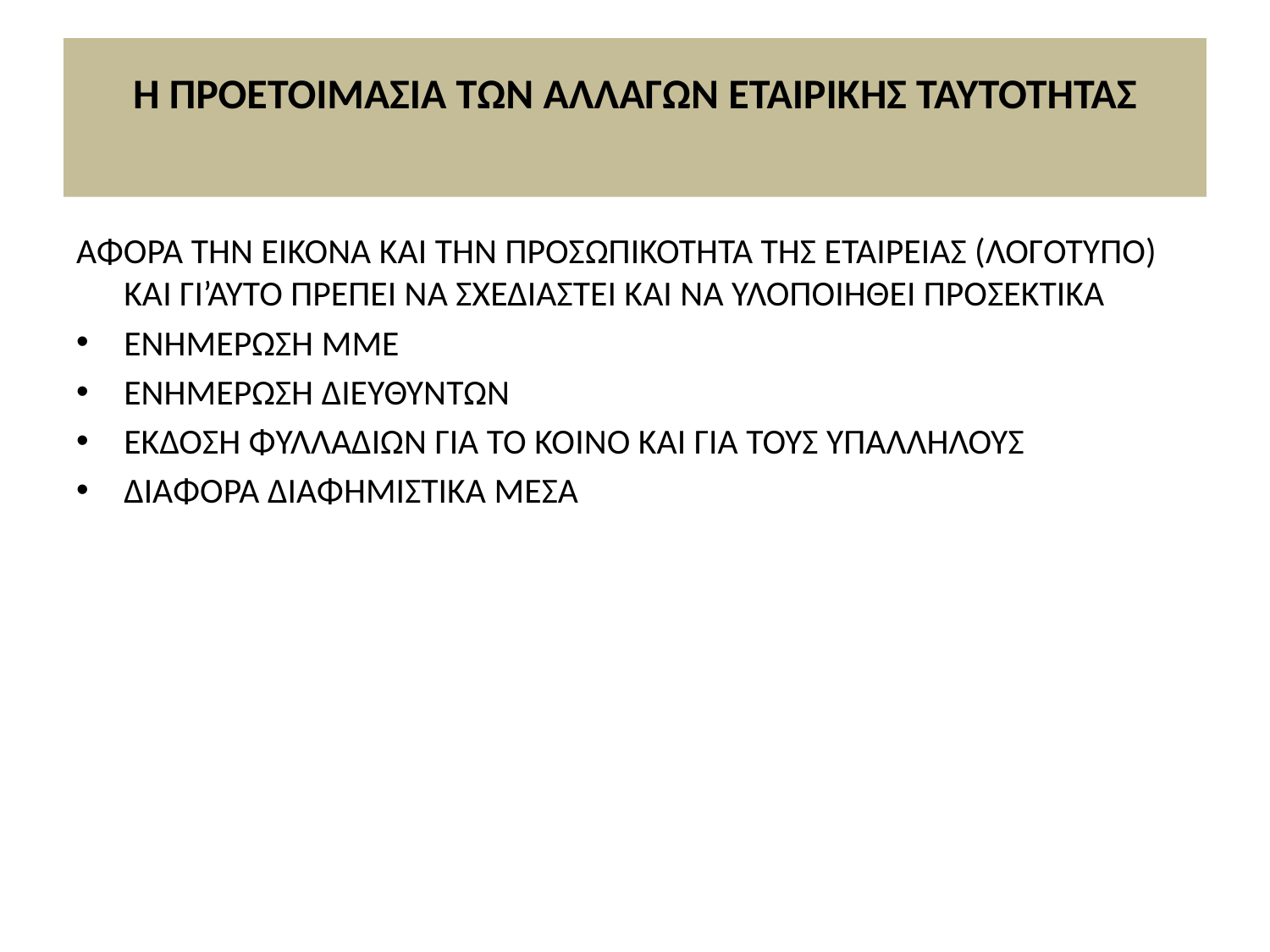

# Η ΠΡΟΕΤΟΙΜΑΣΙΑ ΤΩΝ ΑΛΛΑΓΩΝ ΕΤΑΙΡΙΚΗΣ ΤΑΥΤΟΤΗΤΑΣ
ΑΦΟΡΑ ΤΗΝ ΕΙΚΟΝΑ ΚΑΙ ΤΗΝ ΠΡΟΣΩΠΙΚΟΤΗΤΑ ΤΗΣ ΕΤΑΙΡΕΙΑΣ (ΛΟΓΟΤΥΠΟ) ΚΑΙ ΓΙ’ΑΥΤΟ ΠΡΕΠΕΙ ΝΑ ΣΧΕΔΙΑΣΤΕΙ ΚΑΙ ΝΑ ΥΛΟΠΟΙΗΘΕΙ ΠΡΟΣΕΚΤΙΚΑ
ΕΝΗΜΕΡΩΣΗ ΜΜΕ
ΕΝΗΜΕΡΩΣΗ ΔΙΕΥΘΥΝΤΩΝ
ΕΚΔΟΣΗ ΦΥΛΛΑΔΙΩΝ ΓΙΑ ΤΟ ΚΟΙΝΟ ΚΑΙ ΓΙΑ ΤΟΥΣ ΥΠΑΛΛΗΛΟΥΣ
ΔΙΑΦΟΡΑ ΔΙΑΦΗΜΙΣΤΙΚΑ ΜΕΣΑ